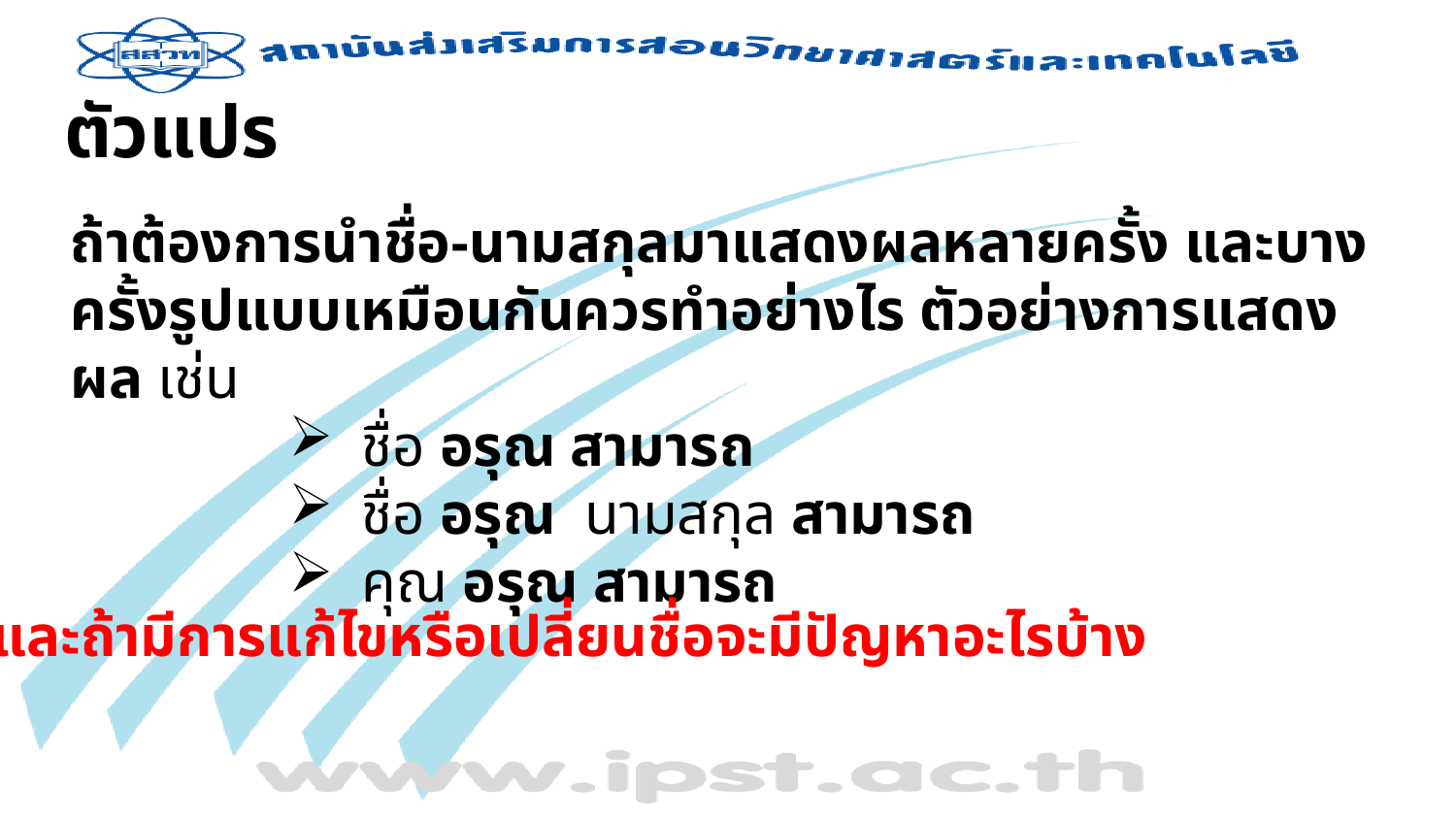

# ตัวแปร
ถ้าต้องการนำชื่อ-นามสกุลมาแสดงผลหลายครั้ง และบางครั้งรูปแบบเหมือนกันควรทำอย่างไร ตัวอย่างการแสดงผล เช่น
ชื่อ อรุณ สามารถ
ชื่อ อรุณ  นามสกุล สามารถ
คุณ อรุณ สามารถ
และถ้ามีการแก้ไขหรือเปลี่ยนชื่อจะมีปัญหาอะไรบ้าง